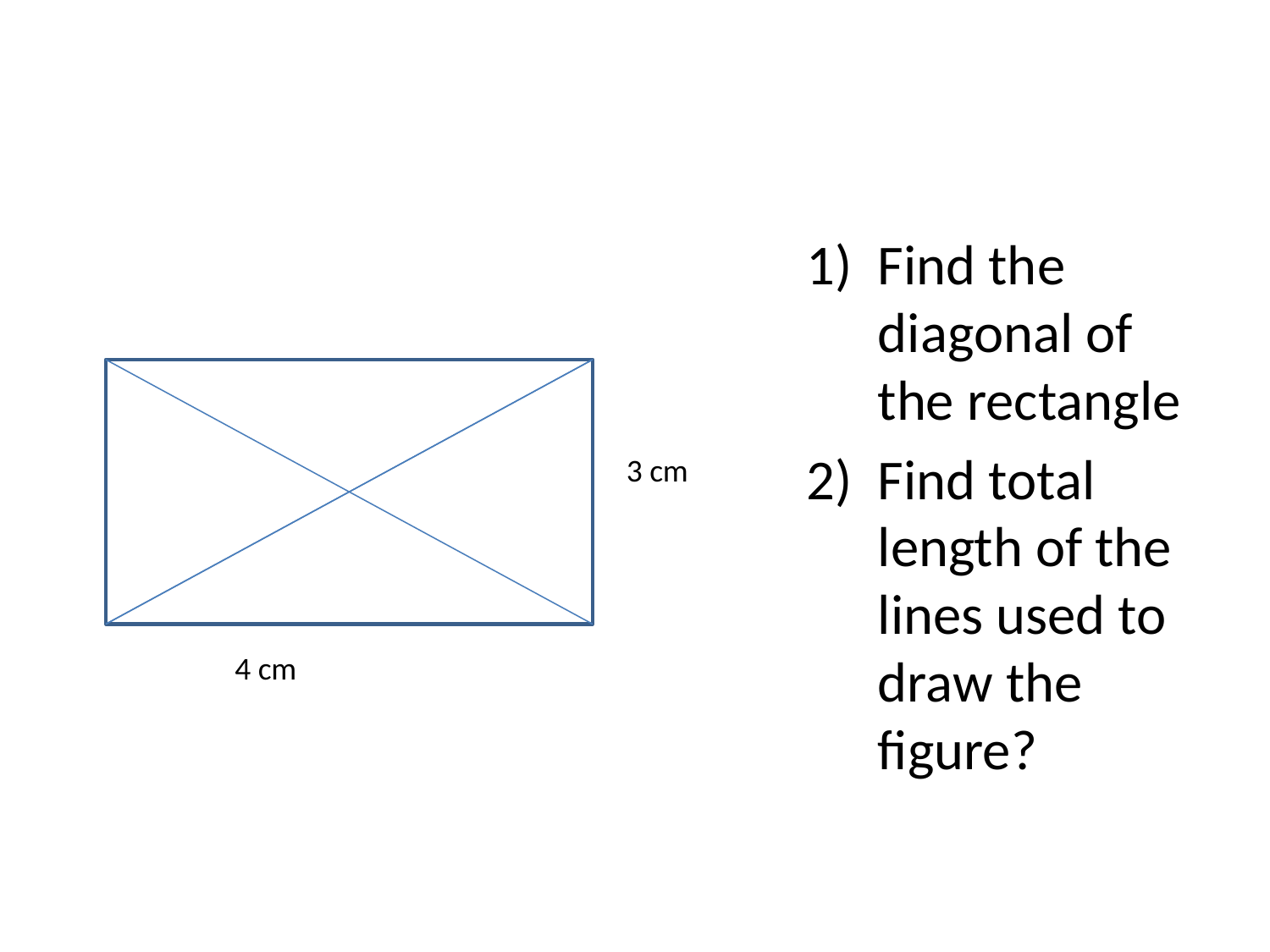

#
Find the diagonal of the rectangle
Find total length of the lines used to draw the figure?

3 cm
4 cm